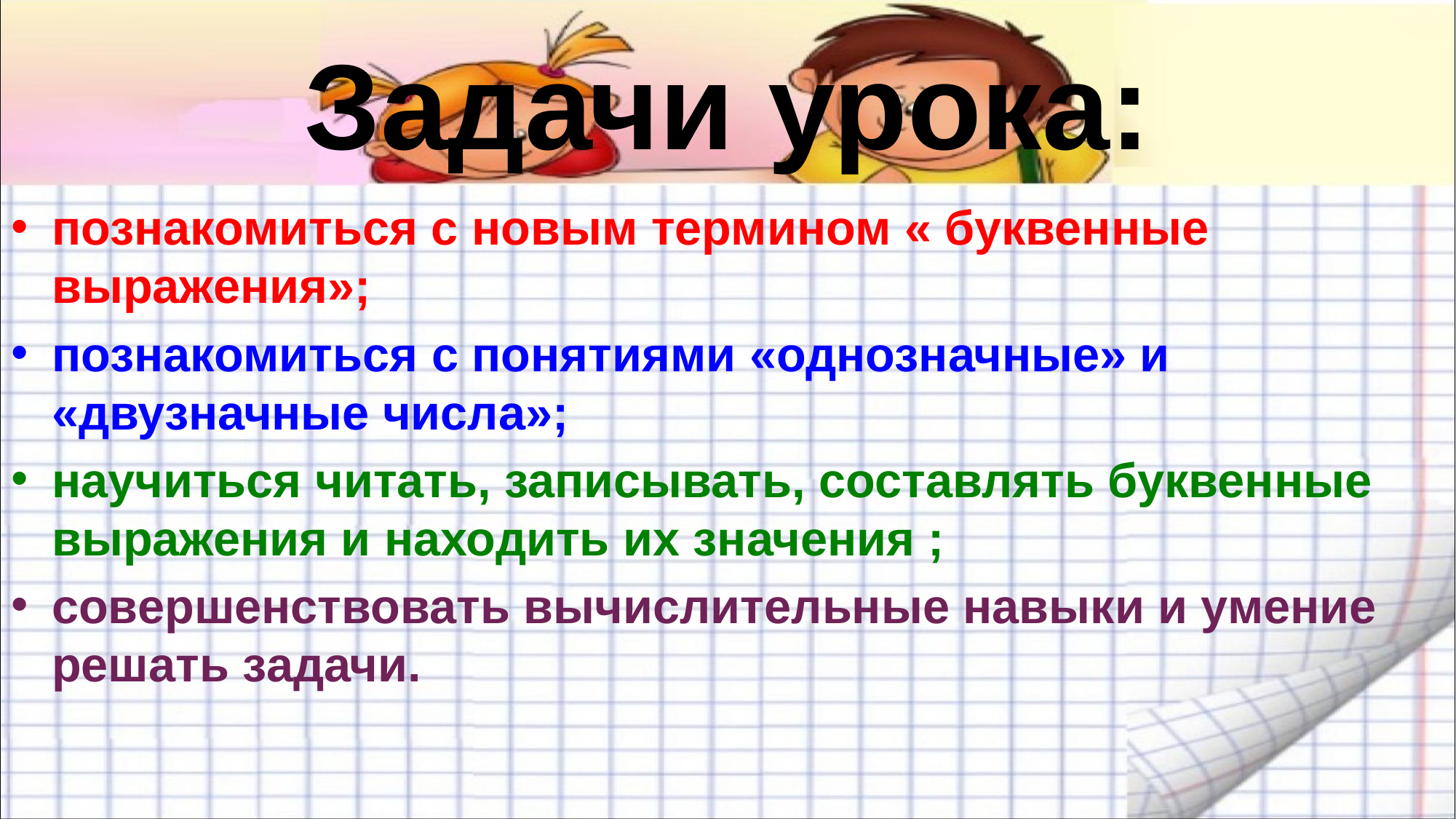

# Задачи урока:
познакомиться с новым термином « буквенные выражения»;
познакомиться с понятиями «однозначные» и  «двузначные числа»;
научиться читать, записывать, составлять буквенные   выражения и находить их значения ;
совершенствовать вычислительные навыки и умение   решать задачи.